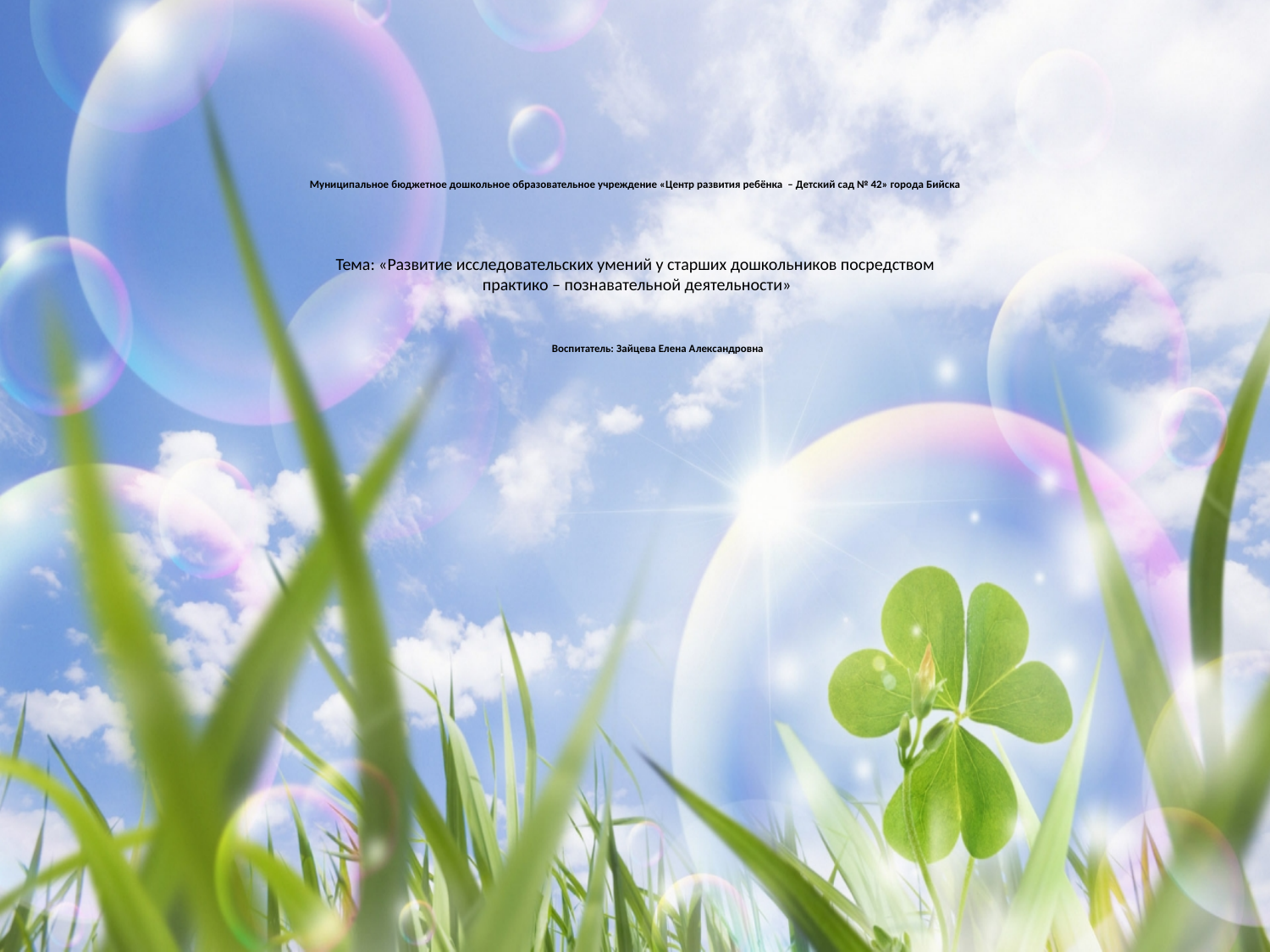

# Муниципальное бюджетное дошкольное образовательное учреждение «Центр развития ребёнка  – Детский сад № 42» города Бийска Тема: «Развитие исследовательских умений у старших дошкольников посредством практико – познавательной деятельности» Воспитатель: Зайцева Елена Александровна